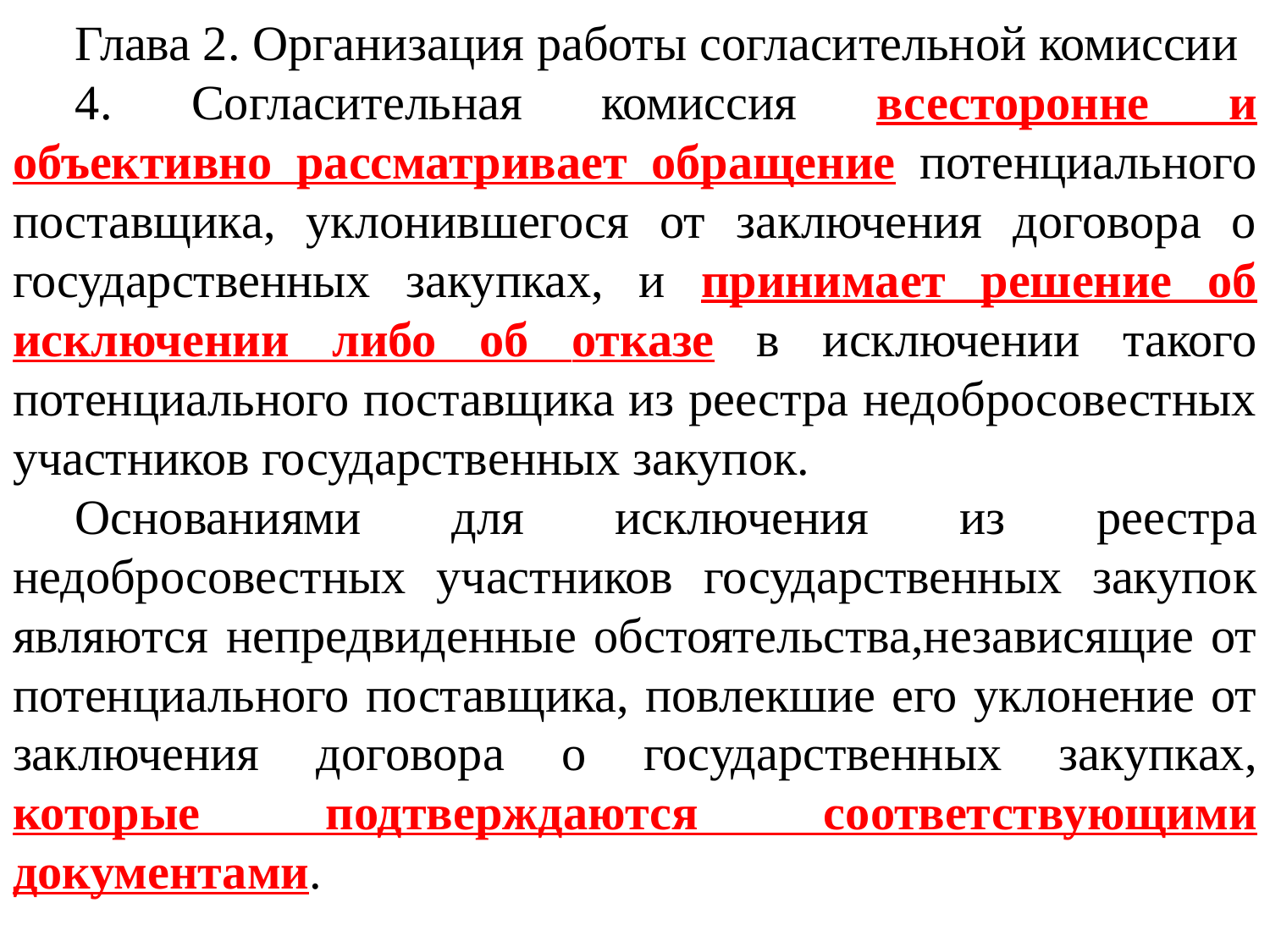

Глава 2. Организация работы согласительной комиссии
4. Согласительная комиссия всесторонне и объективно рассматривает обращение потенциального поставщика, уклонившегося от заключения договора о государственных закупках, и принимает решение об исключении либо об отказе в исключении такого потенциального поставщика из реестра недобросовестных участников государственных закупок.
Основаниями для исключения из реестра недобросовестных участников государственных закупок являются непредвиденные обстоятельства,независящие от потенциального поставщика, повлекшие его уклонение от заключения договора о государственных закупках, которые подтверждаются соответствующими документами.